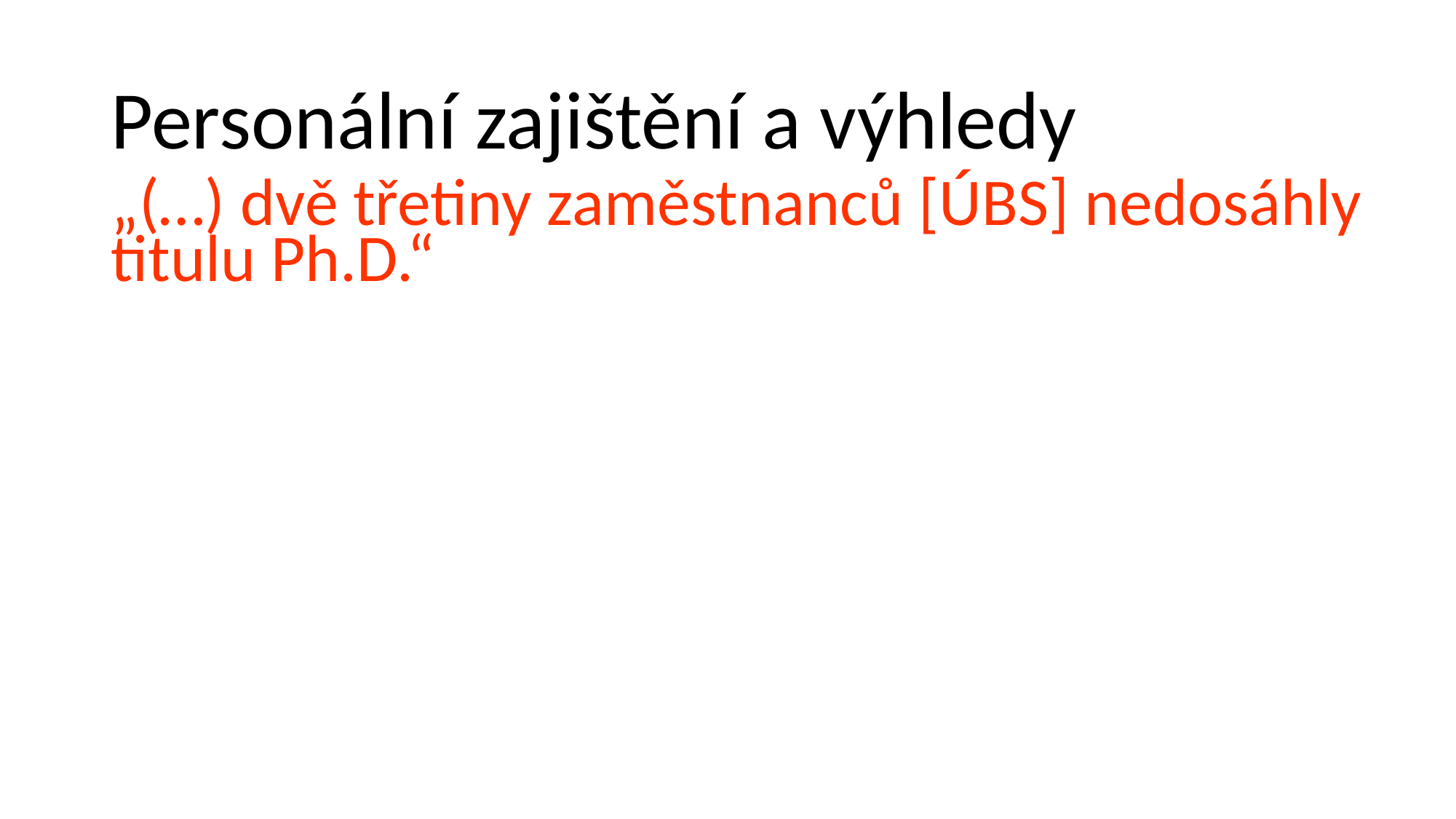

# Personální zajištění a výhledy
„(…) dvě třetiny zaměstnanců [ÚBS] nedosáhly titulu Ph.D.“